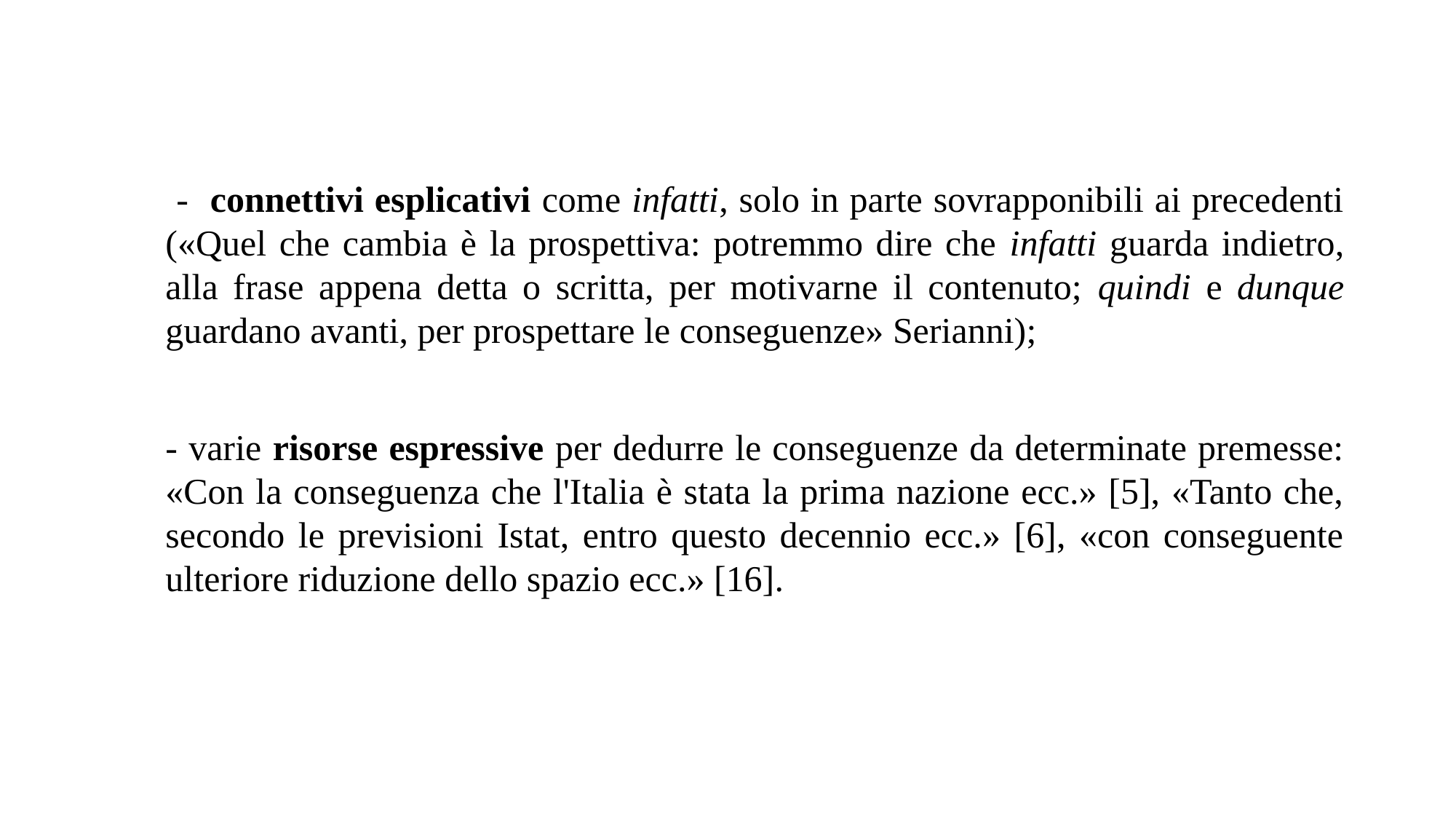

-  connettivi esplicativi come infatti, solo in parte sovrapponibili ai precedenti («Quel che cambia è la prospettiva: potremmo dire che infatti guarda indietro, alla frase appena detta o scritta, per motivarne il contenuto; quindi e dunque guardano avanti, per prospettare le conseguenze» Serianni);

- varie risorse espressive per dedurre le conseguenze da determinate premesse: «Con la conseguenza che l'Italia è stata la prima nazione ecc.» [5], «Tanto che, secondo le previsioni Istat, entro questo decennio ecc.» [6], «con conseguente ulteriore riduzione dello spazio ecc.» [16].